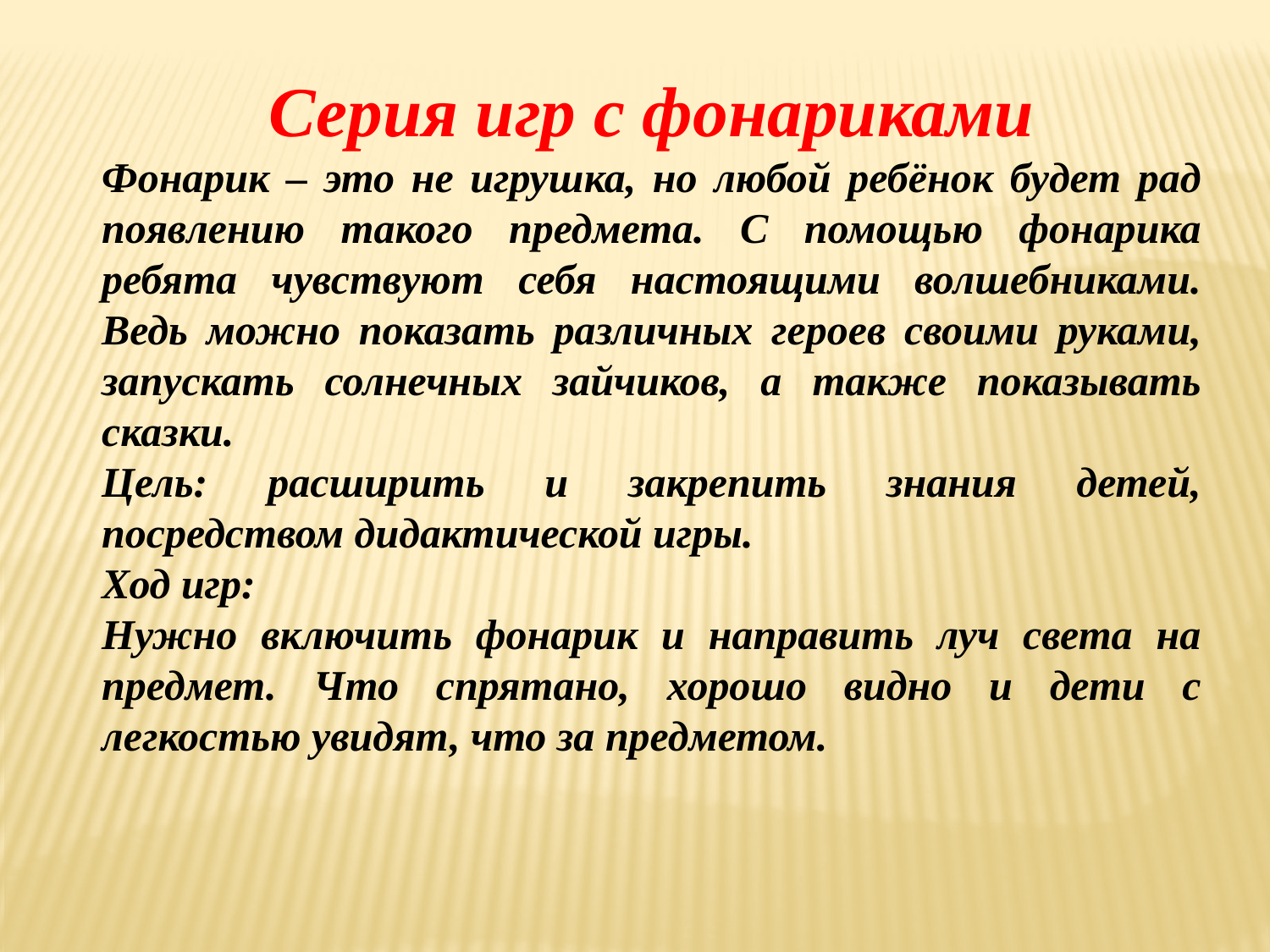

Серия игр с фонариками
Фонарик – это не игрушка, но любой ребёнок будет рад появлению такого предмета. С помощью фонарика ребята чувствуют себя настоящими волшебниками. Ведь можно показать различных героев своими руками, запускать солнечных зайчиков, а также показывать сказки.
Цель: расширить и закрепить знания детей, посредством дидактической игры.
Ход игр:
Нужно включить фонарик и направить луч света на предмет. Что спрятано, хорошо видно и дети с легкостью увидят, что за предметом.